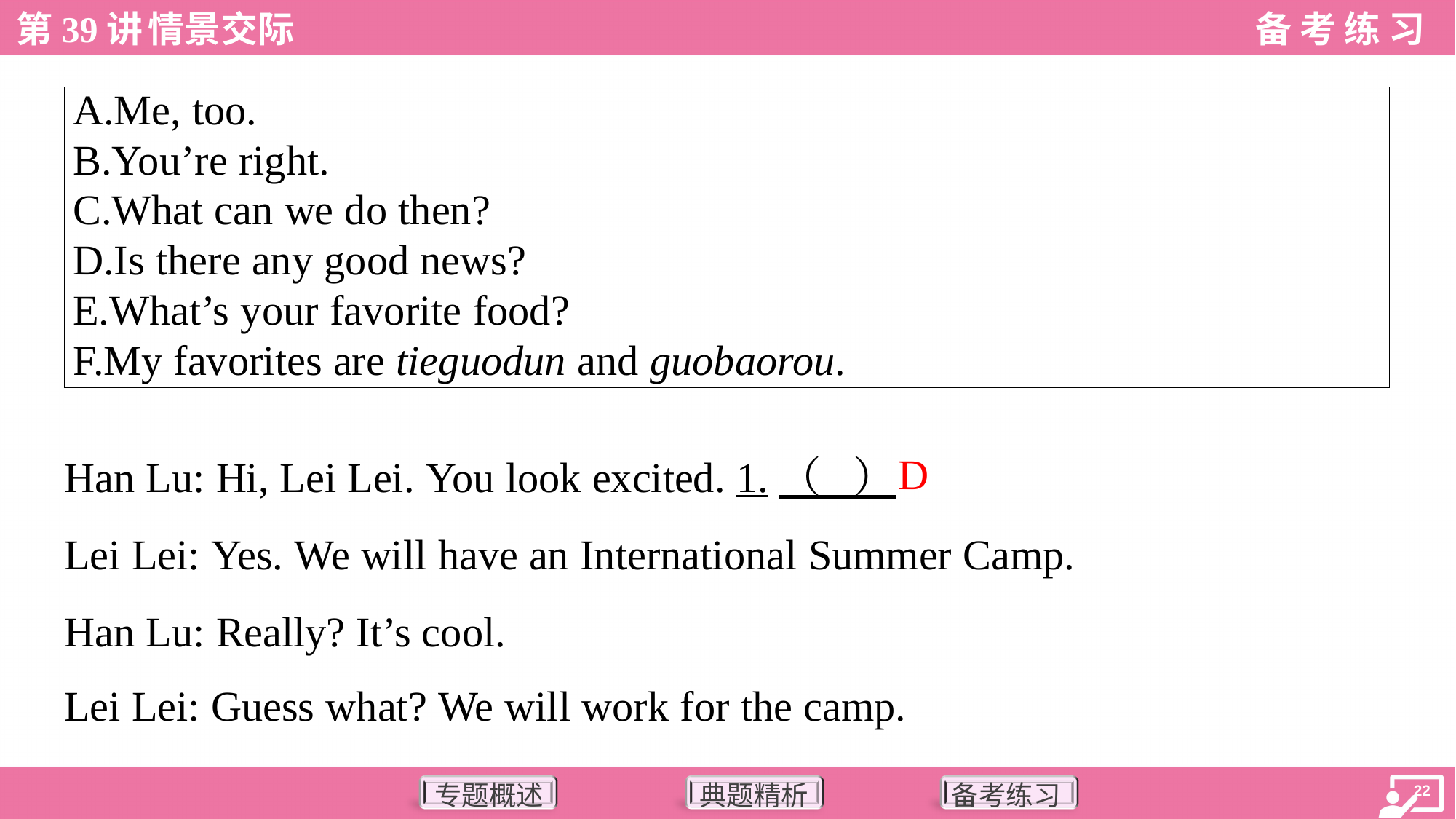

| A.Me, too. B.You’re right. C.What can we do then? D.Is there any good news? E.What’s your favorite food? F.My favorites are tieguodun and guobaorou. |
| --- |
D
Han Lu: Hi, Lei Lei. You look excited. 1.（   ）
Lei Lei: Yes. We will have an International Summer Camp.
Han Lu: Really? It’s cool.
Lei Lei: Guess what? We will work for the camp.